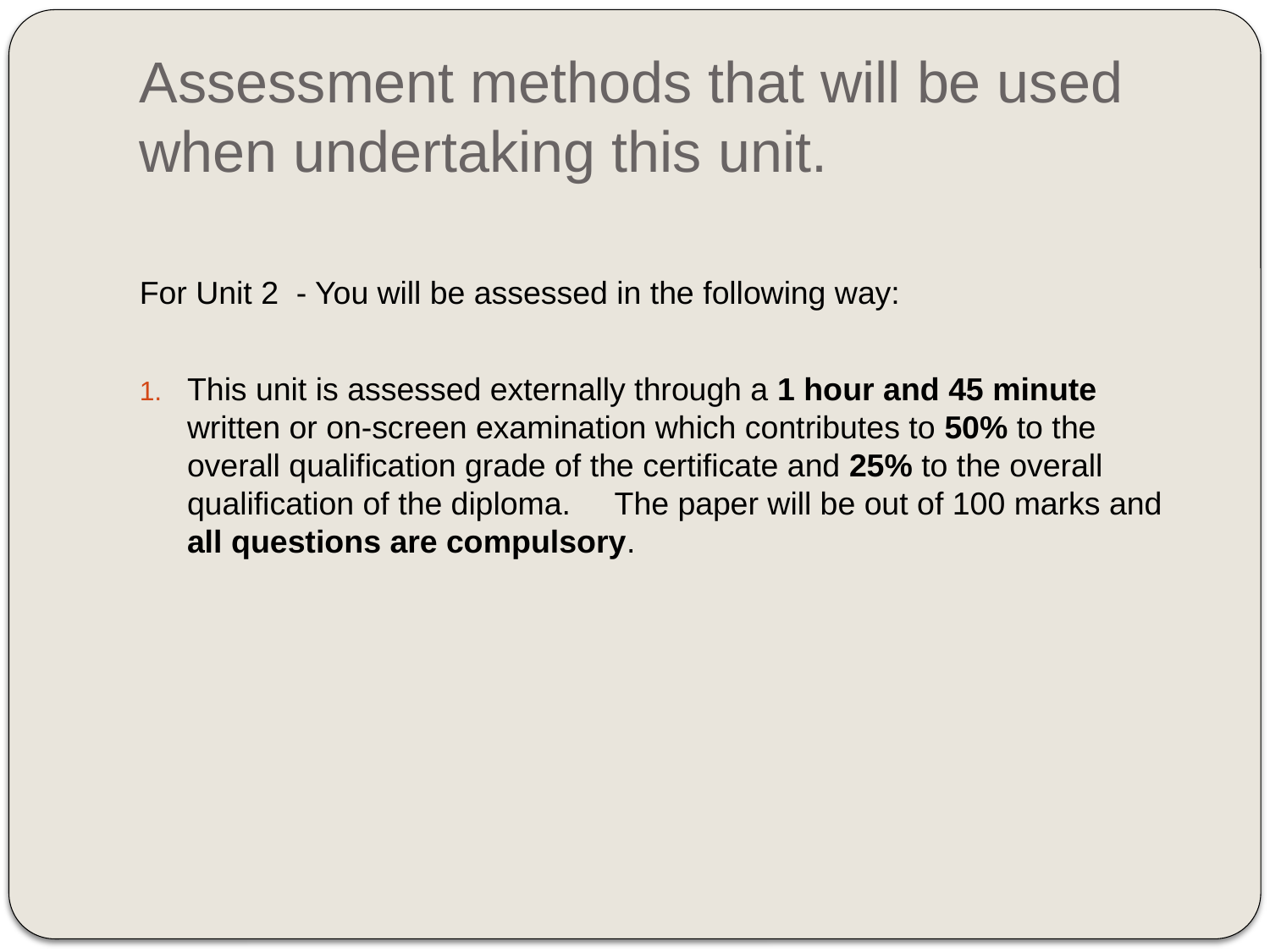

# Assessment methods that will be used when undertaking this unit.

For Unit 2  - You will be assessed in the following way:

This unit is assessed externally through a 1 hour and 45 minute written or on-screen examination which contributes to 50% to the overall qualification grade of the certificate and 25% to the overall qualification of the diploma.     The paper will be out of 100 marks and all questions are compulsory.